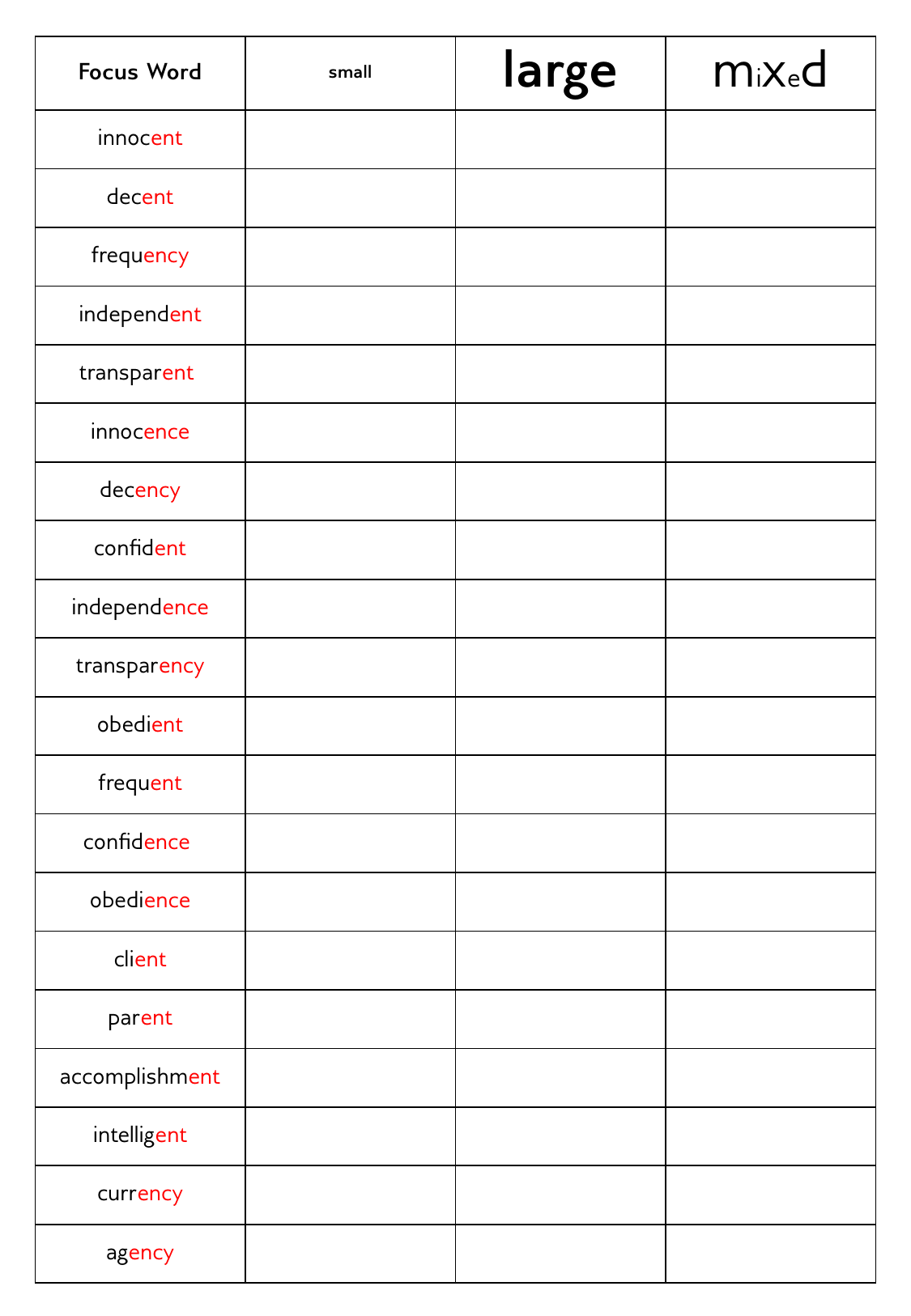

| Focus Word | small | large | mixed |
| --- | --- | --- | --- |
| innocent |  |  |  |
| decent |  |  |  |
| frequency |  |  |  |
| independent |  |  |  |
| transparent |  |  |  |
| innocence |  |  |  |
| decency |  |  |  |
| confident |  |  |  |
| independence |  |  |  |
| transparency |  |  |  |
| obedient |  |  |  |
| frequent |  |  |  |
| confidence |  |  |  |
| obedience |  |  |  |
| client |  |  |  |
| parent |  |  |  |
| accomplishment |  |  |  |
| intelligent |  |  |  |
| currency |  |  |  |
| agency |  |  |  |